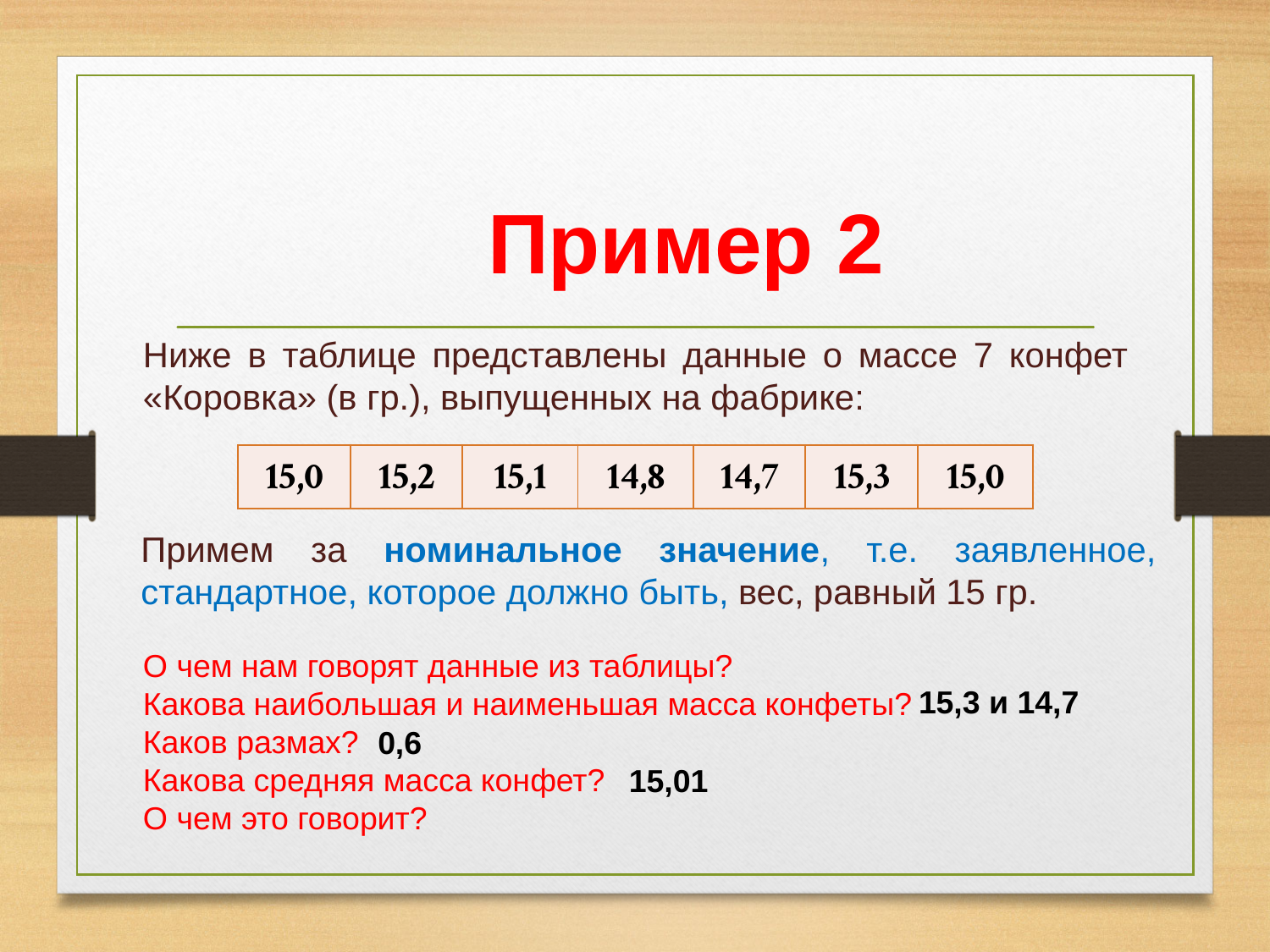

Пример 2
Ниже в таблице представлены данные о массе 7 конфет «Коровка» (в гр.), выпущенных на фабрике:

| 15,0 | 15,2 | 15,1 | 14,8 | 14,7 | 15,3 | 15,0 |
| --- | --- | --- | --- | --- | --- | --- |
Примем за номинальное значение, т.е. заявленное, стандартное, которое должно быть, вес, равный 15 гр.
О чем нам говорят данные из таблицы?
Какова наибольшая и наименьшая масса конфеты?
Каков размах?
Какова средняя масса конфет?
О чем это говорит?

15,3 и 14,7
0,6
15,01